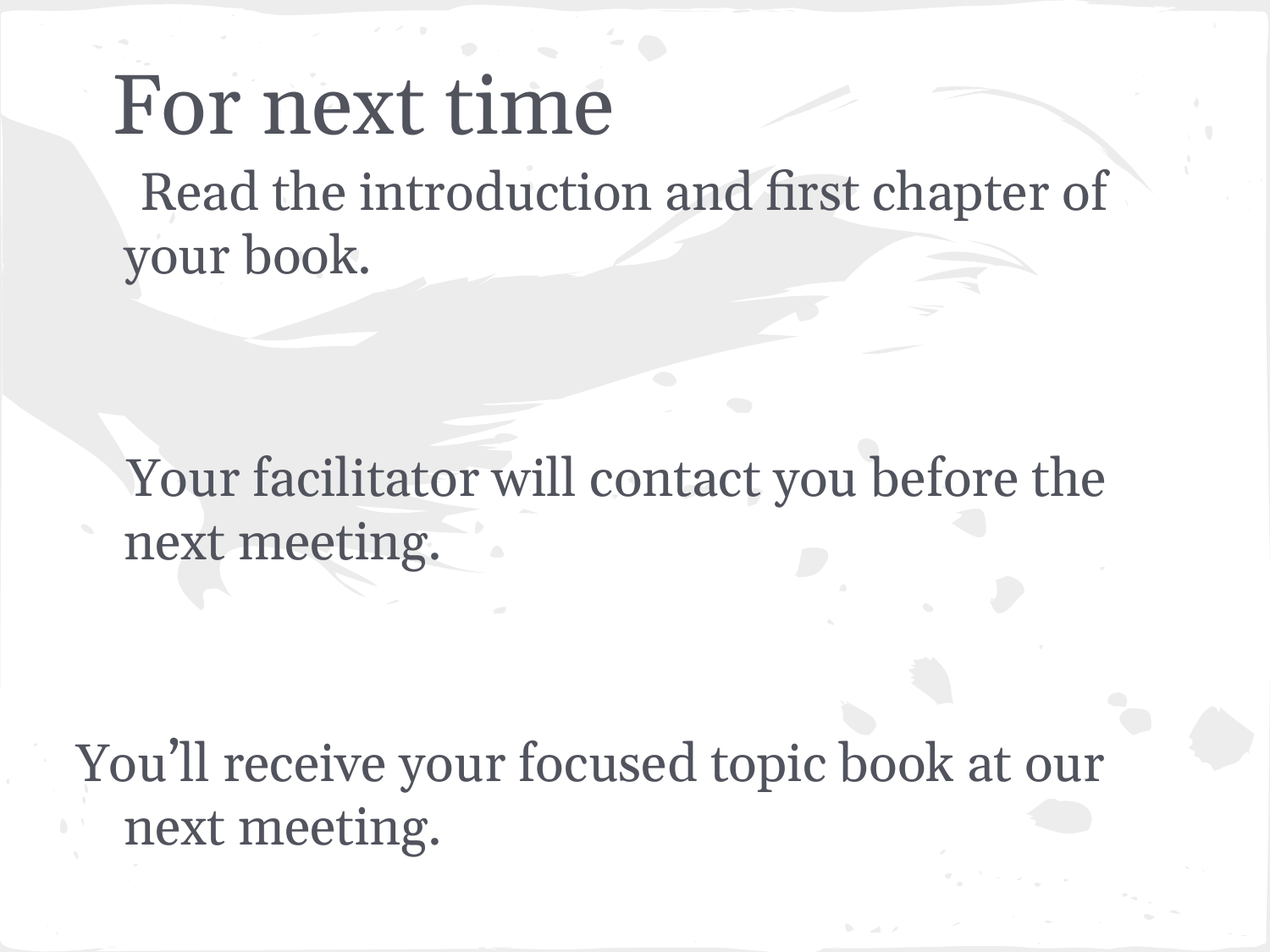

# For next time
     Read the introduction and first chapter of your book.

    Your facilitator will contact you before the next meeting.

You’ll receive your focused topic book at our next meeting.